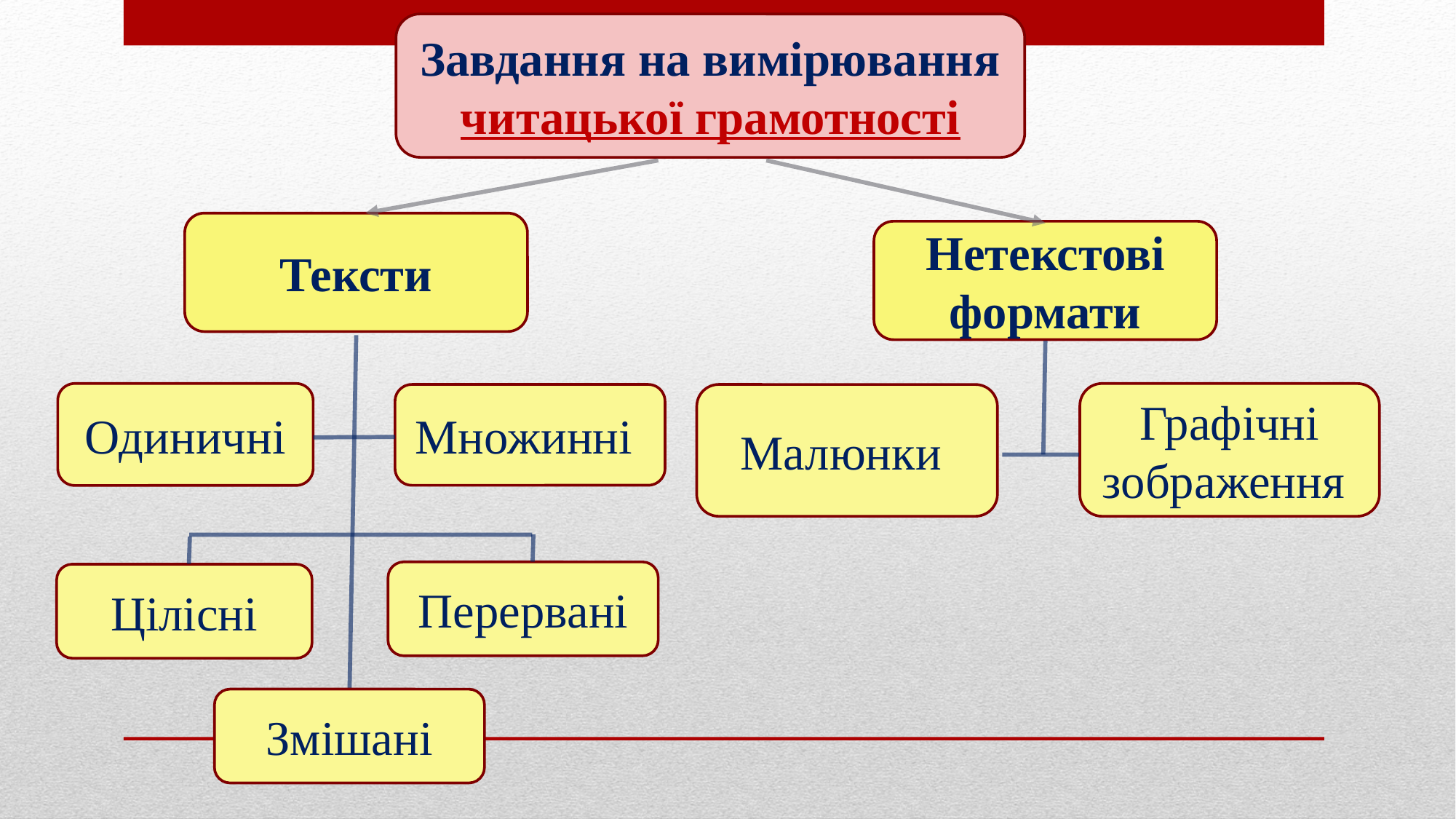

Завдання на вимірювання читацької грамотності
Тексти
Нетекстові формати
Одиничні
Графічні зображення
Множинні
Малюнки
Перервані
Цілісні
Змішані